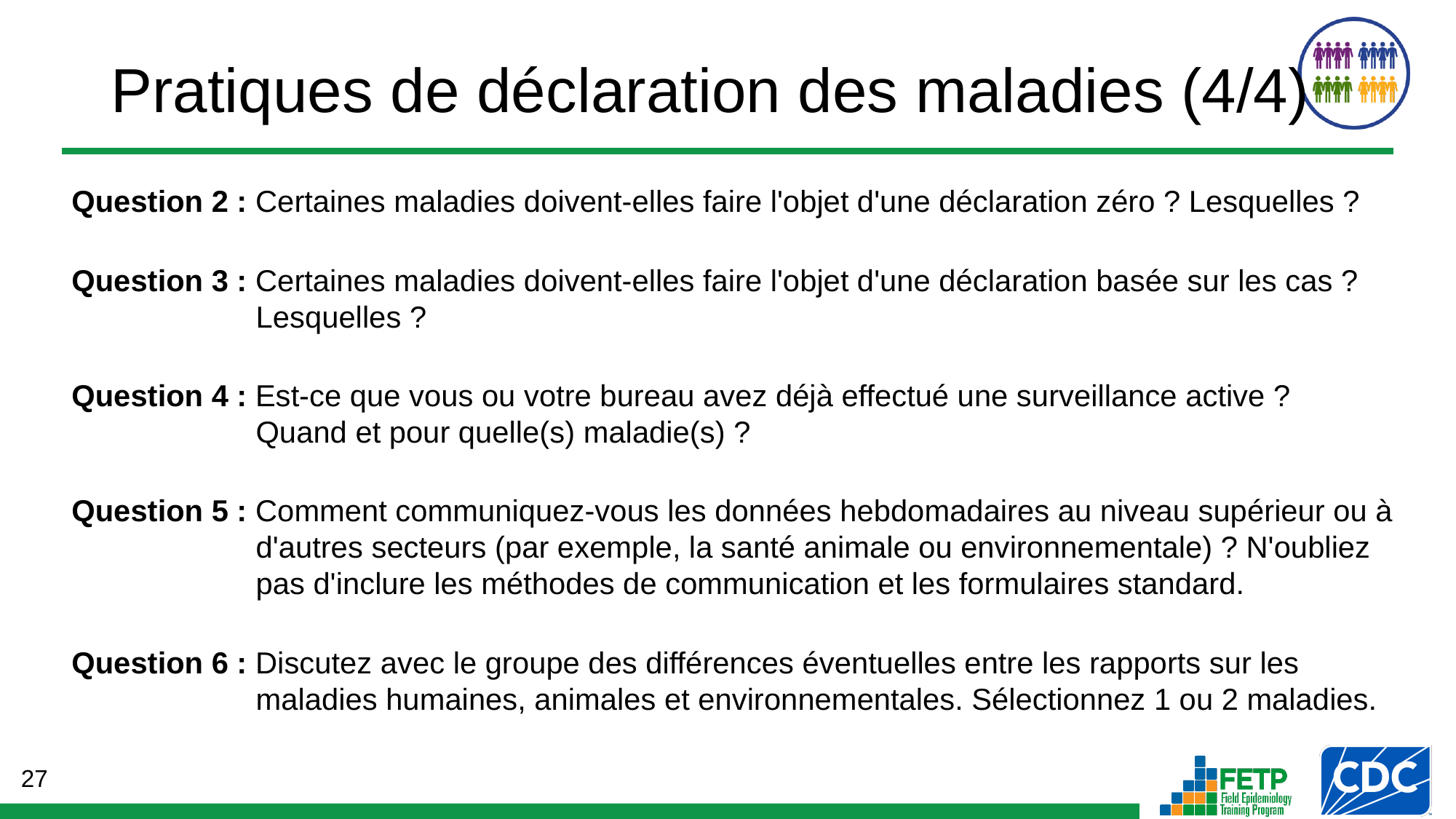

# Pratiques de déclaration des maladies (4/4)
Question 2 : Certaines maladies doivent-elles faire l'objet d'une déclaration zéro ? Lesquelles ?
Question 3 : Certaines maladies doivent-elles faire l'objet d'une déclaration basée sur les cas ? Lesquelles ?
Question 4 : Est-ce que vous ou votre bureau avez déjà effectué une surveillance active ?
Quand et pour quelle(s) maladie(s) ?
Question 5 : Comment communiquez-vous les données hebdomadaires au niveau supérieur ou à d'autres secteurs (par exemple, la santé animale ou environnementale) ? N'oubliez pas d'inclure les méthodes de communication et les formulaires standard.
Question 6 : Discutez avec le groupe des différences éventuelles entre les rapports sur les maladies humaines, animales et environnementales. Sélectionnez 1 ou 2 maladies.